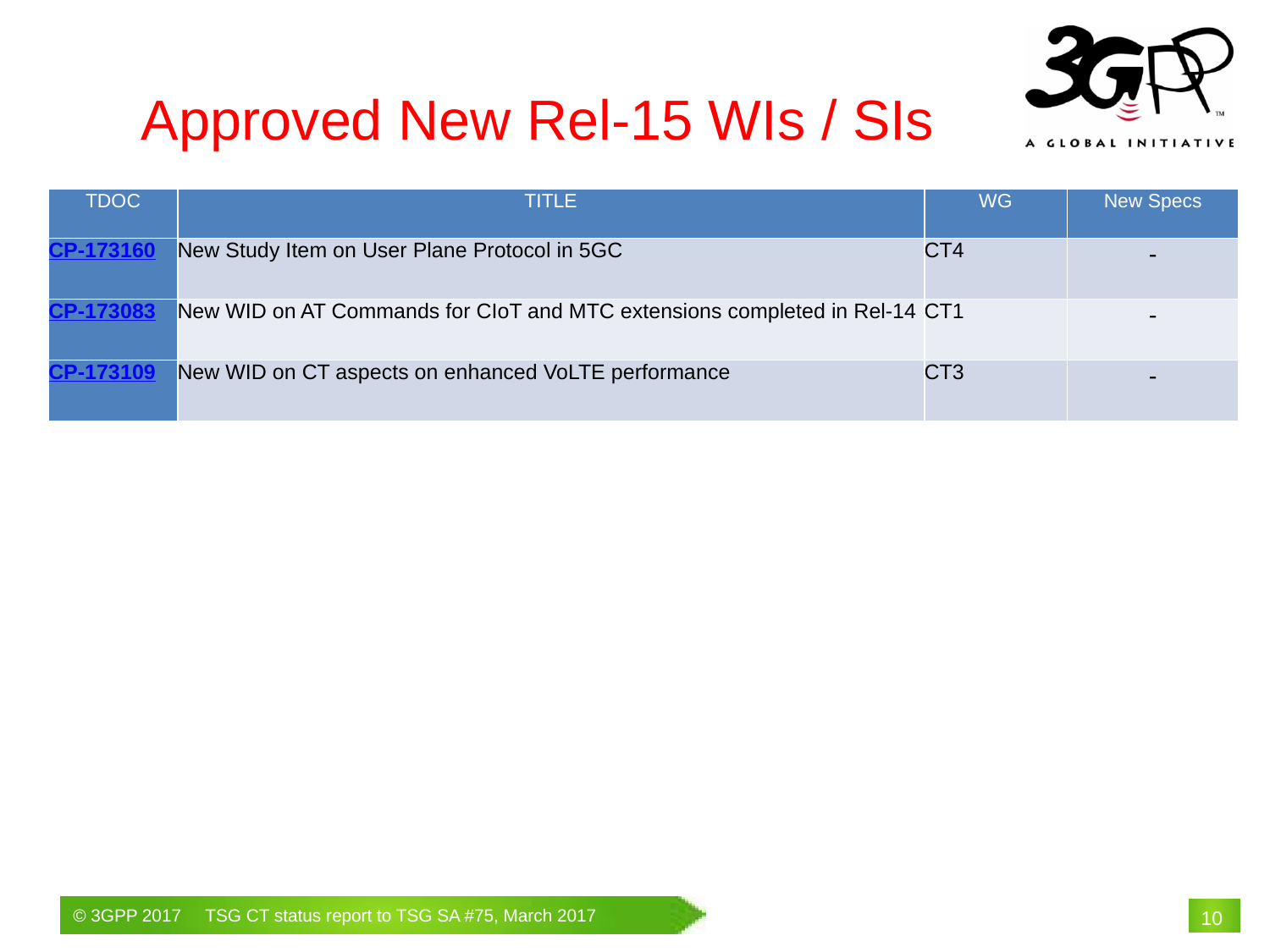

Approved New Rel-15 WIs / SIs
| TDOC | TITLE | WG | New Specs |
| --- | --- | --- | --- |
| CP-173160 | New Study Item on User Plane Protocol in 5GC | CT4 | - |
| CP-173083 | New WID on AT Commands for CIoT and MTC extensions completed in Rel-14 | CT1 | - |
| CP-173109 | New WID on CT aspects on enhanced VoLTE performance | CT3 | - |

# 10